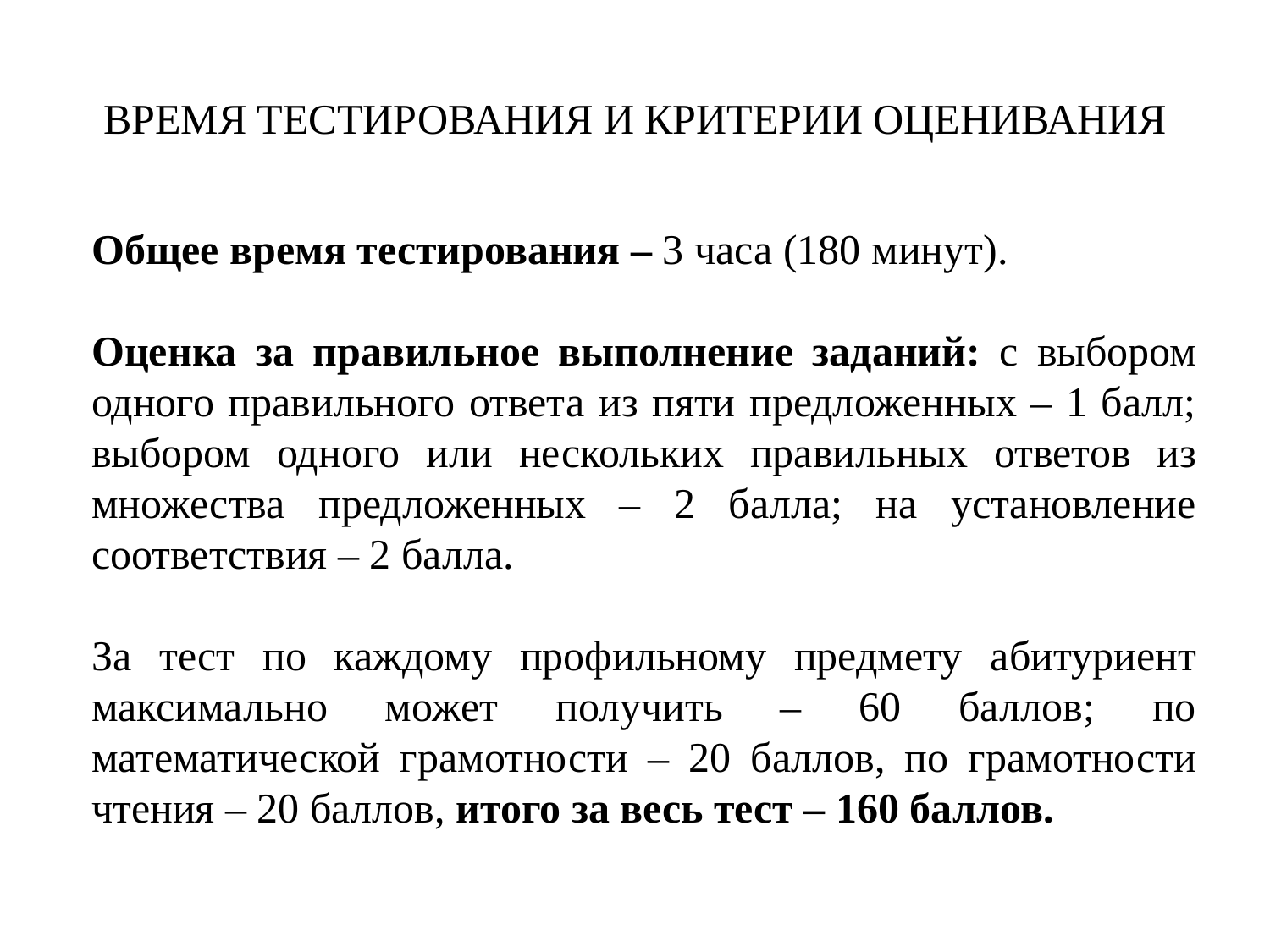

# ВРЕМЯ ТЕСТИРОВАНИЯ И КРИТЕРИИ ОЦЕНИВАНИЯ
Общее время тестирования – 3 часа (180 минут).

Оценка за правильное выполнение заданий: с выбором одного правильного ответа из пяти предложенных – 1 балл; выбором одного или нескольких правильных ответов из множества предложенных – 2 балла; на установление соответствия – 2 балла.

За тест по каждому профильному предмету абитуриент максимально может получить – 60 баллов; по математической грамотности – 20 баллов, по грамотности чтения – 20 баллов, итого за весь тест – 160 баллов.